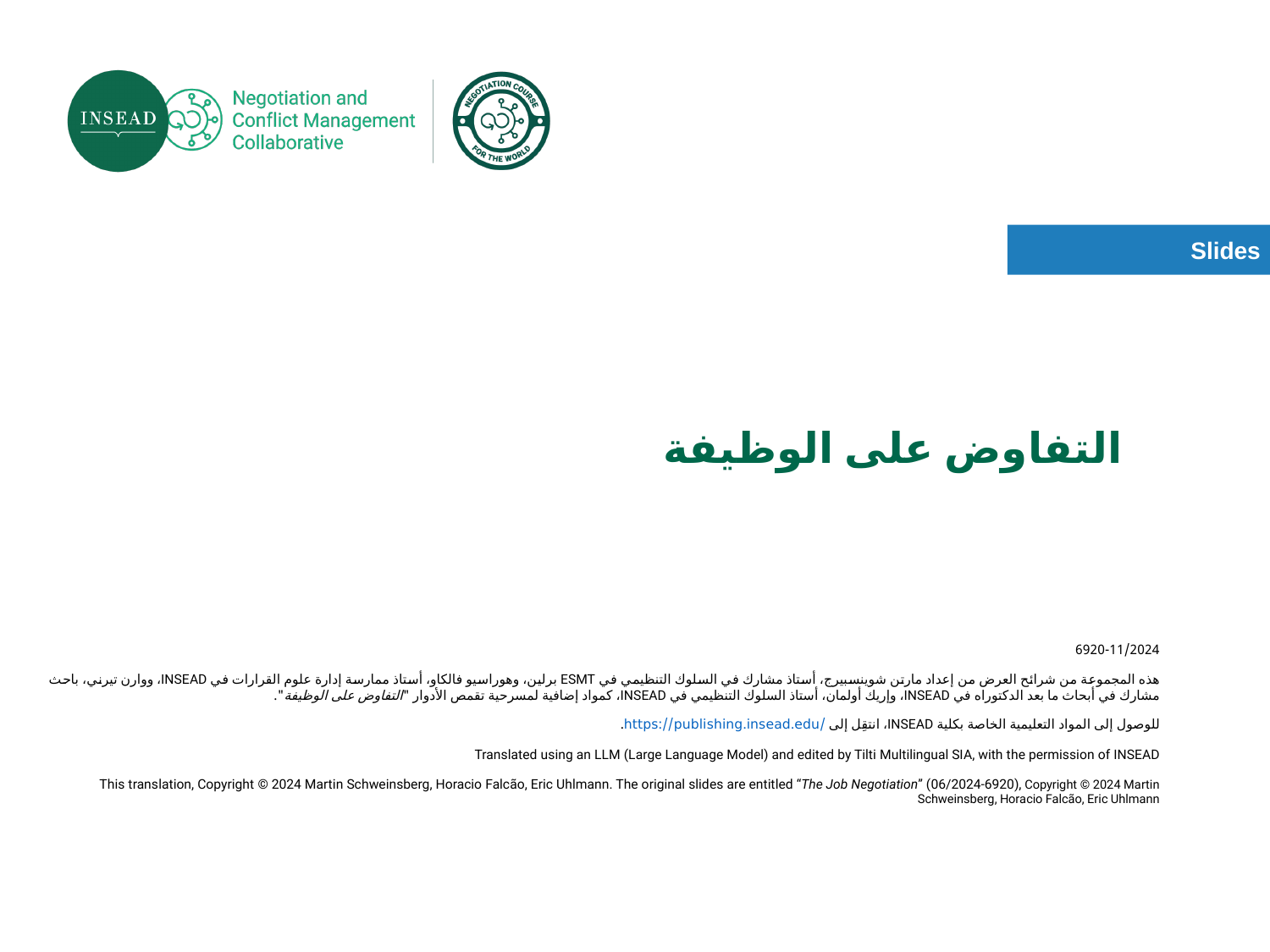

# التفاوض على الوظيفة

6920-11/2024
هذه المجموعة من شرائح العرض من إعداد مارتن شوينسبيرج، أستاذ مشارك في السلوك التنظيمي في ESMT برلين، وهوراسيو فالكاو، أستاذ ممارسة إدارة علوم القرارات في INSEAD، ووارن تيرني، باحث مشارك في أبحاث ما بعد الدكتوراه في INSEAD، وإريك أولمان، أستاذ السلوك التنظيمي في INSEAD، كمواد إضافية لمسرحية تقمص الأدوار "التفاوض على الوظيفة".
للوصول إلى المواد التعليمية الخاصة بكلية INSEAD، انتقِل إلى https://publishing.insead.edu/.
Translated using an LLM (Large Language Model) and edited by Tilti Multilingual SIA, with the permission of INSEAD
This translation, Copyright © 2024 Martin Schweinsberg, Horacio Falcão, Eric Uhlmann. The original slides are entitled “The Job Negotiation” (06/2024-6920), Copyright © 2024 Martin Schweinsberg, Horacio Falcão, Eric Uhlmann